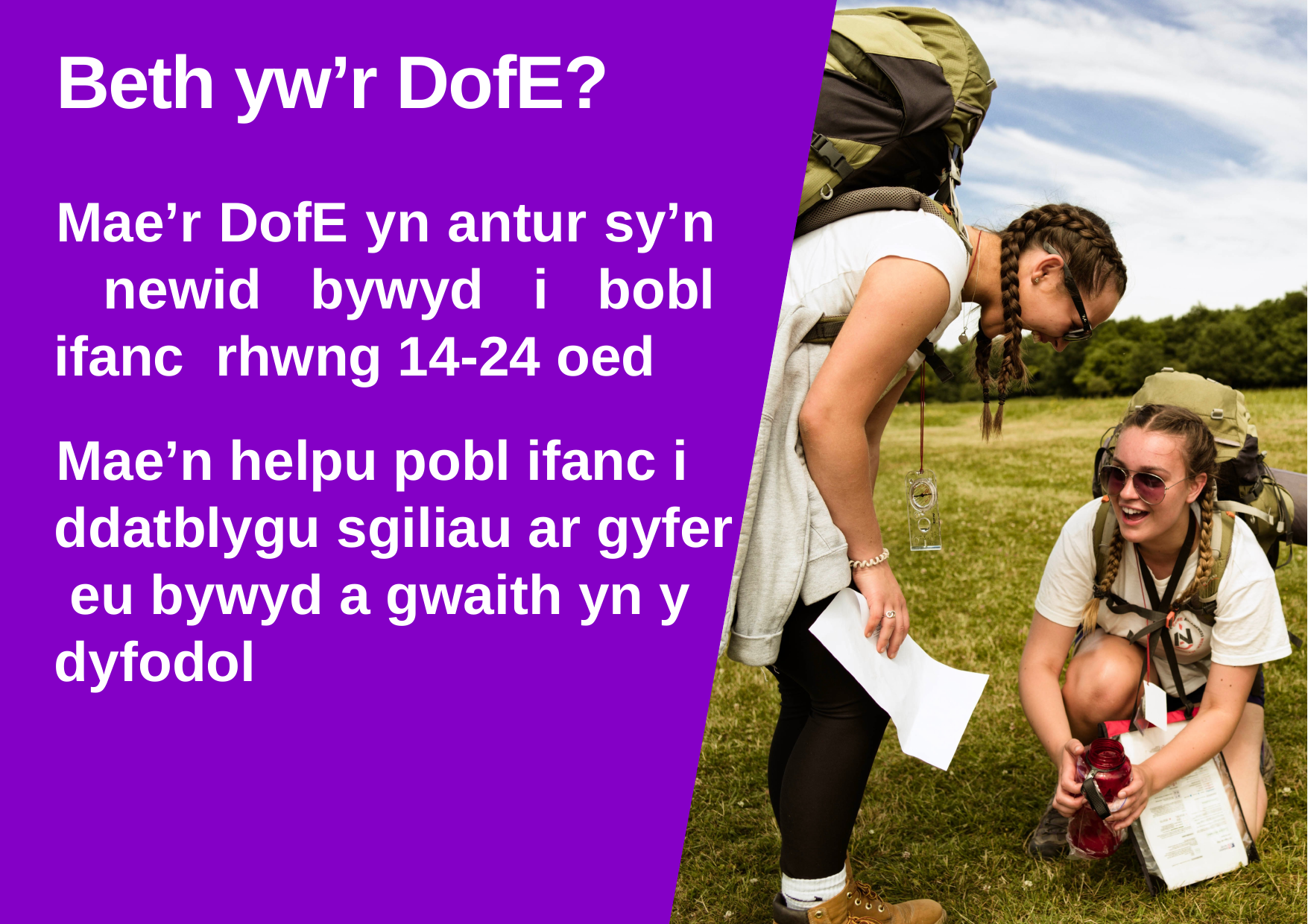

# Beth yw’r DofE?
Mae’r DofE yn antur sy’n  newid bywyd i bobl ifanc  rhwng 14-24 oed
Mae’n helpu pobl ifanc i  ddatblygu sgiliau ar gyfer  eu bywyd a gwaith yn y  dyfodol